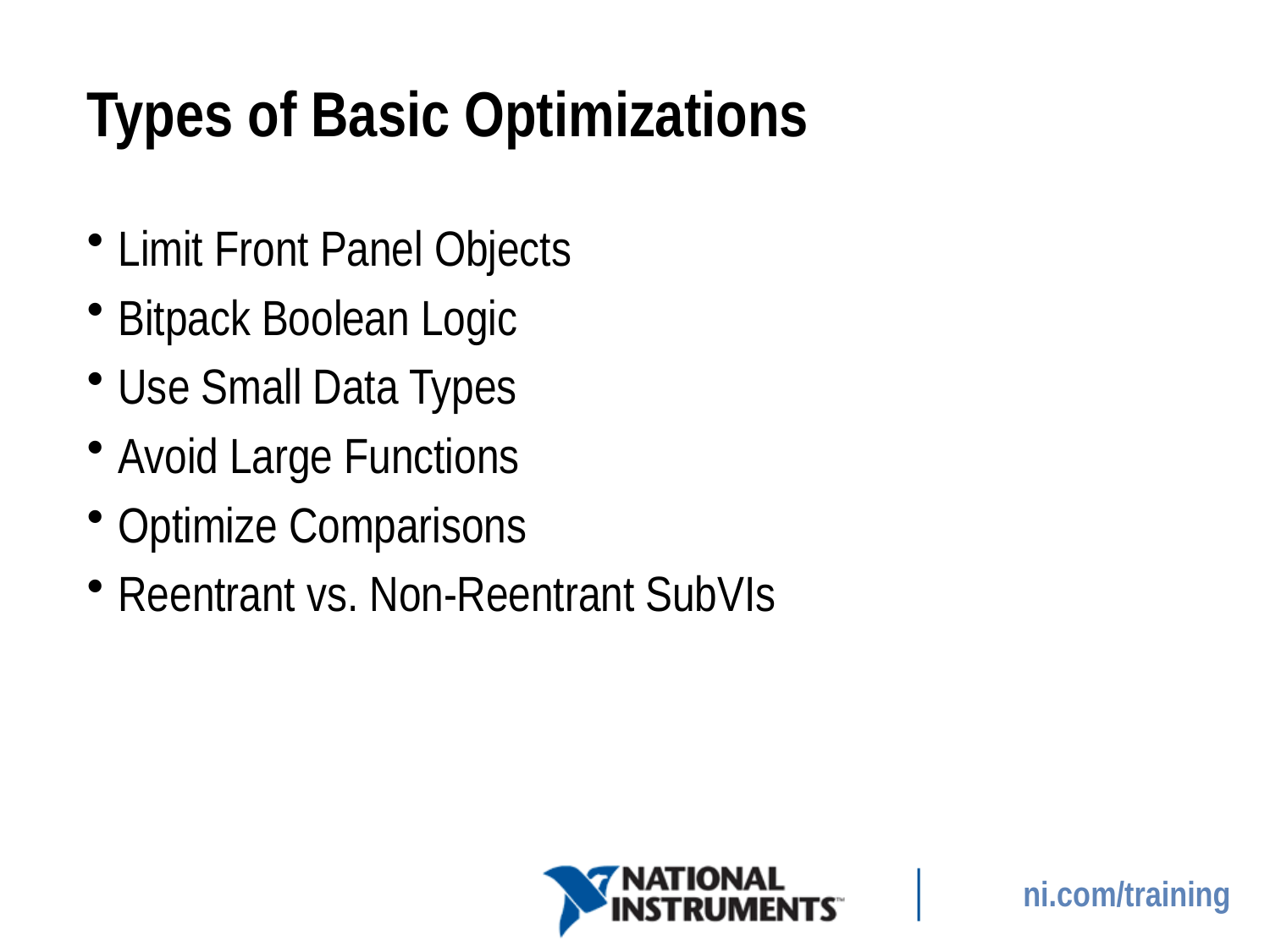

# Types of Basic Optimizations
Limit Front Panel Objects
Bitpack Boolean Logic
Use Small Data Types
Avoid Large Functions
Optimize Comparisons
Reentrant vs. Non-Reentrant SubVIs